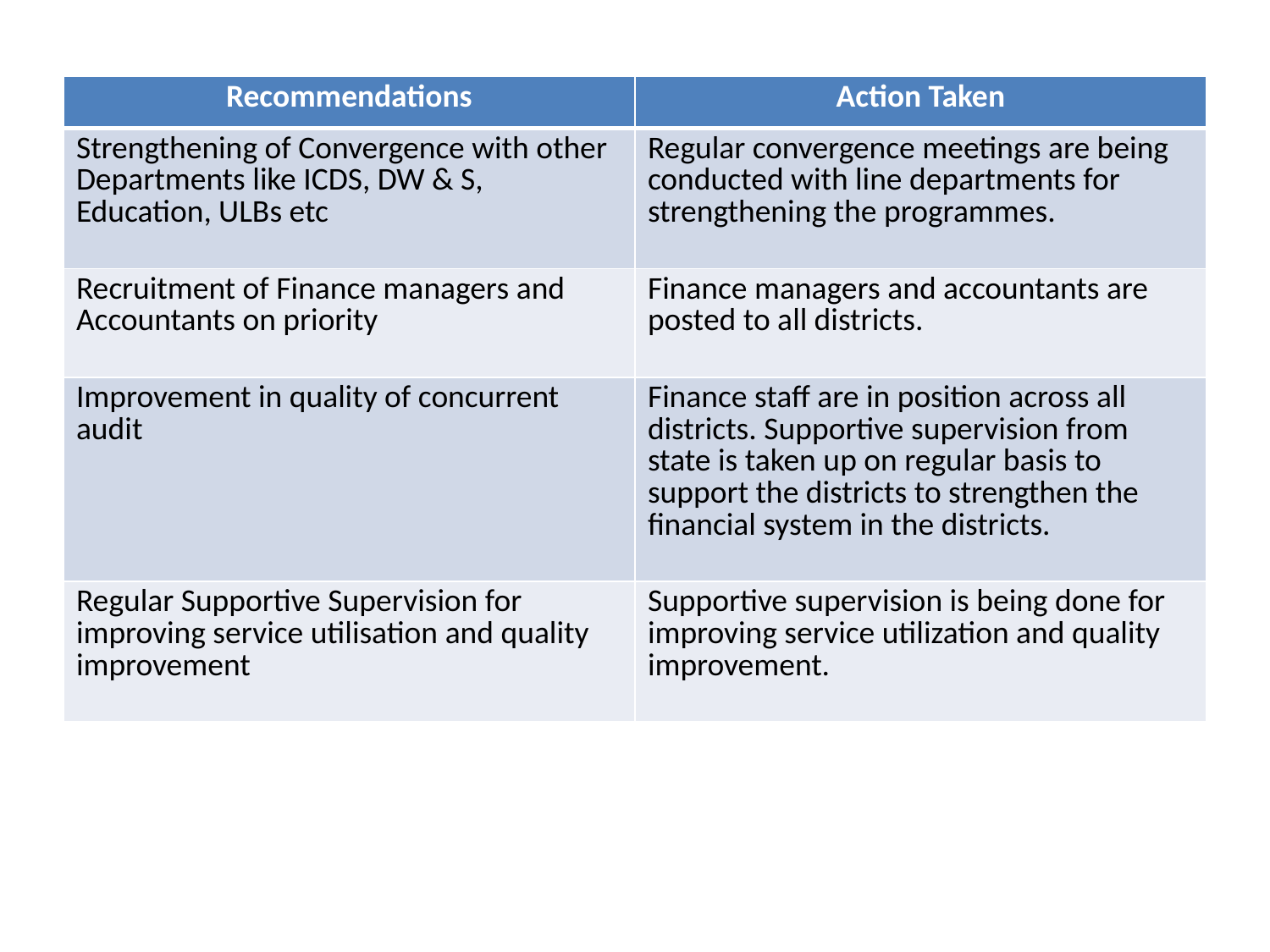

| Recommendations | Action Taken |
| --- | --- |
| Strengthening of Convergence with other Departments like ICDS, DW & S, Education, ULBs etc | Regular convergence meetings are being conducted with line departments for strengthening the programmes. |
| Recruitment of Finance managers and Accountants on priority | Finance managers and accountants are posted to all districts. |
| Improvement in quality of concurrent audit | Finance staff are in position across all districts. Supportive supervision from state is taken up on regular basis to support the districts to strengthen the financial system in the districts. |
| Regular Supportive Supervision for improving service utilisation and quality improvement | Supportive supervision is being done for improving service utilization and quality improvement. |